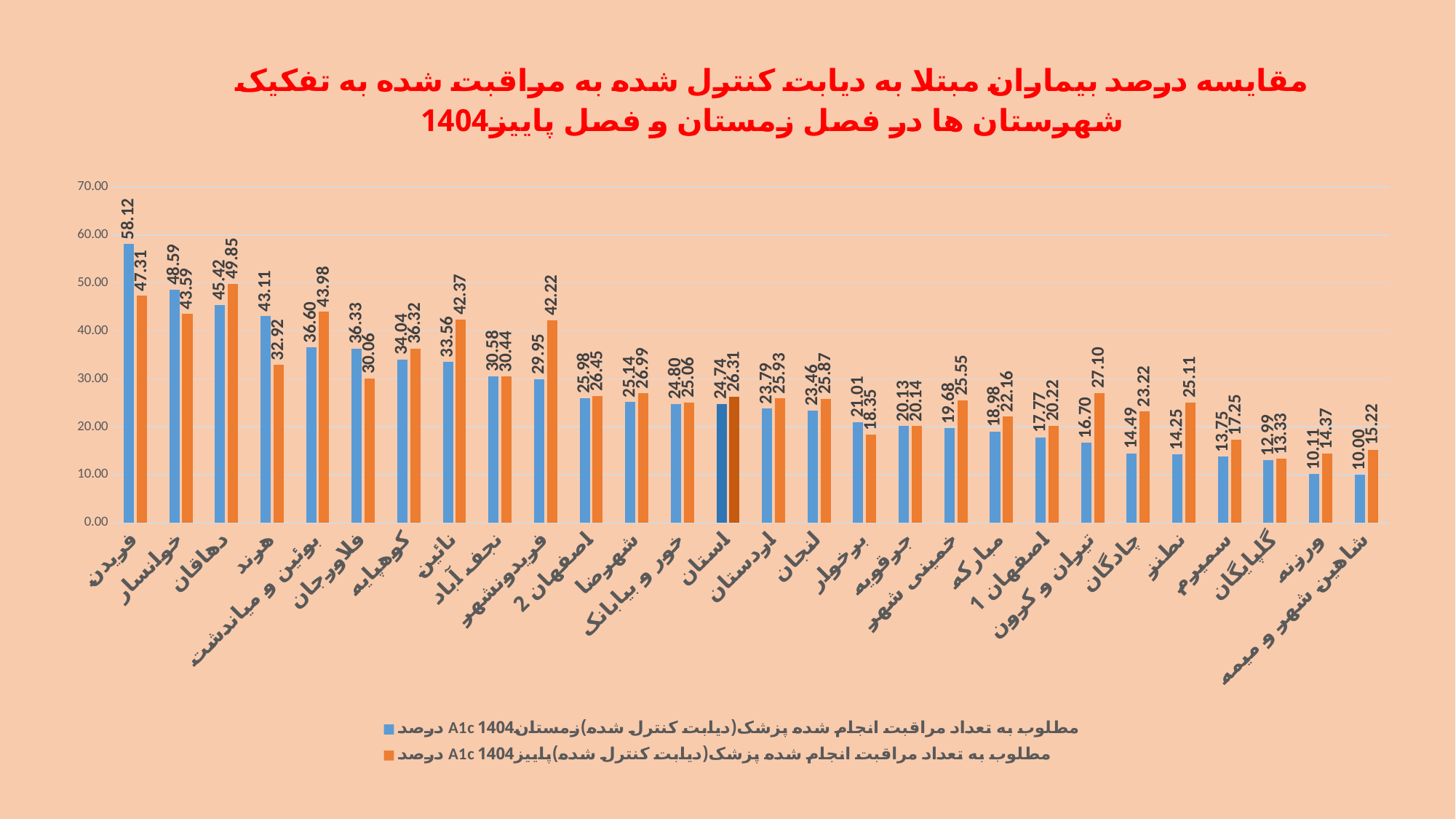

### Chart: مقایسه درصد بیماران مبتلا به دیابت کنترل شده به مراقبت شده به تفکیک شهرستان ها در فصل زمستان و فصل پاییز1404

| Category | درصد A1c مطلوب به تعداد مراقبت انجام شده پزشک(دیابت کنترل شده)زمستان1404  | درصد A1c مطلوب به تعداد مراقبت انجام شده پزشک(دیابت کنترل شده)پاییز1404 |
|---|---|---|
| فریدن | 58.12274368231047 | 47.313237221494106 |
| خوانسار | 48.59392575928009 | 43.587270973963356 |
| دهاقان | 45.417095777548916 | 49.8539435248296 |
| هرند | 43.110236220472444 | 32.92117465224111 |
| بوئین و میاندشت | 36.596385542168676 | 43.97993311036789 |
| فلاورجان | 36.3302002451982 | 30.058347449651794 |
| کوهپایه | 34.036144578313255 | 36.31578947368421 |
| نائین | 33.55817875210793 | 42.3728813559322 |
| نجف آباد | 30.582397492817968 | 30.44363965595292 |
| فریدونشهر | 29.951690821256037 | 42.22222222222222 |
| اصفهان 2 | 25.98450102799304 | 26.449468085106382 |
| شهرضا | 25.142857142857146 | 26.98511166253102 |
| خور و بیابانک | 24.80127186009539 | 25.059665871121716 |
| استان | 24.73950524737631 | 26.308556303975294 |
| اردستان | 23.79141770776752 | 25.929549902152644 |
| لنجان | 23.455272056563174 | 25.872264931992905 |
| برخوار | 21.00877192982456 | 18.34604576475311 |
| جرقویه | 20.127388535031848 | 20.141843971631207 |
| خمینی شهر | 19.677598665925515 | 25.553742131032877 |
| مبارکه | 18.982118294360383 | 22.160664819944596 |
| اصفهان 1 | 17.76930159147705 | 20.224194301728165 |
| تیران و کرون | 16.701461377870565 | 27.097315436241608 |
| چادگان | 14.485981308411214 | 23.21699544764795 |
| نطنز | 14.251207729468598 | 25.108225108225106 |
| سمیرم | 13.746369796708615 | 17.251461988304094 |
| گلپایگان | 12.985938792390407 | 13.328530259365994 |
| ورزنه | 10.112359550561797 | 14.369501466275661 |
| شاهین شهر و میمه | 9.996622762580209 | 15.220433869839049 |